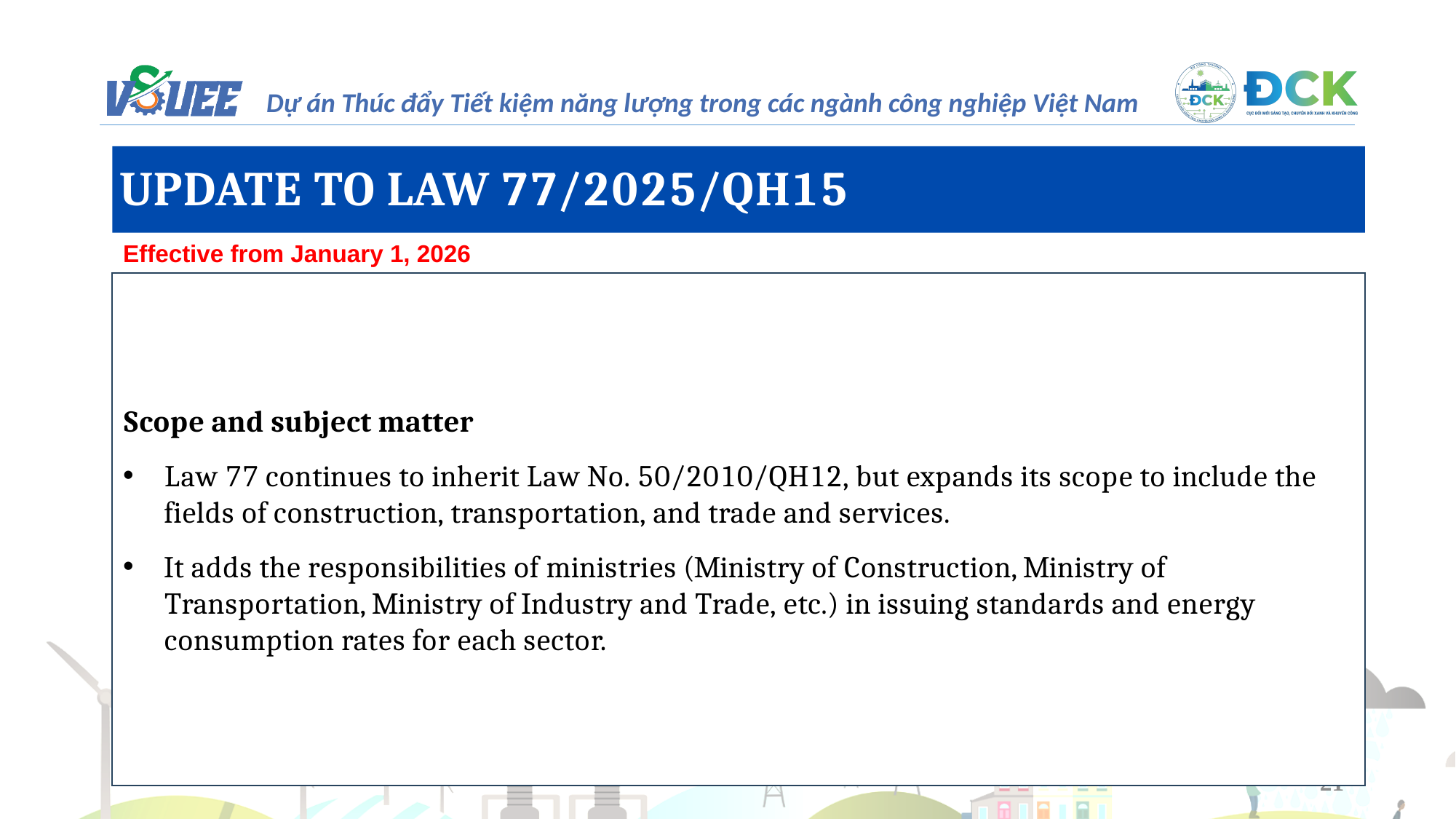

UPDATE TO LAW 77/2025/QH15
Effective from January 1, 2026
Scope and subject matter
Law 77 continues to inherit Law No. 50/2010/QH12, but expands its scope to include the fields of construction, transportation, and trade and services.
It adds the responsibilities of ministries (Ministry of Construction, Ministry of Transportation, Ministry of Industry and Trade, etc.) in issuing standards and energy consumption rates for each sector.
21